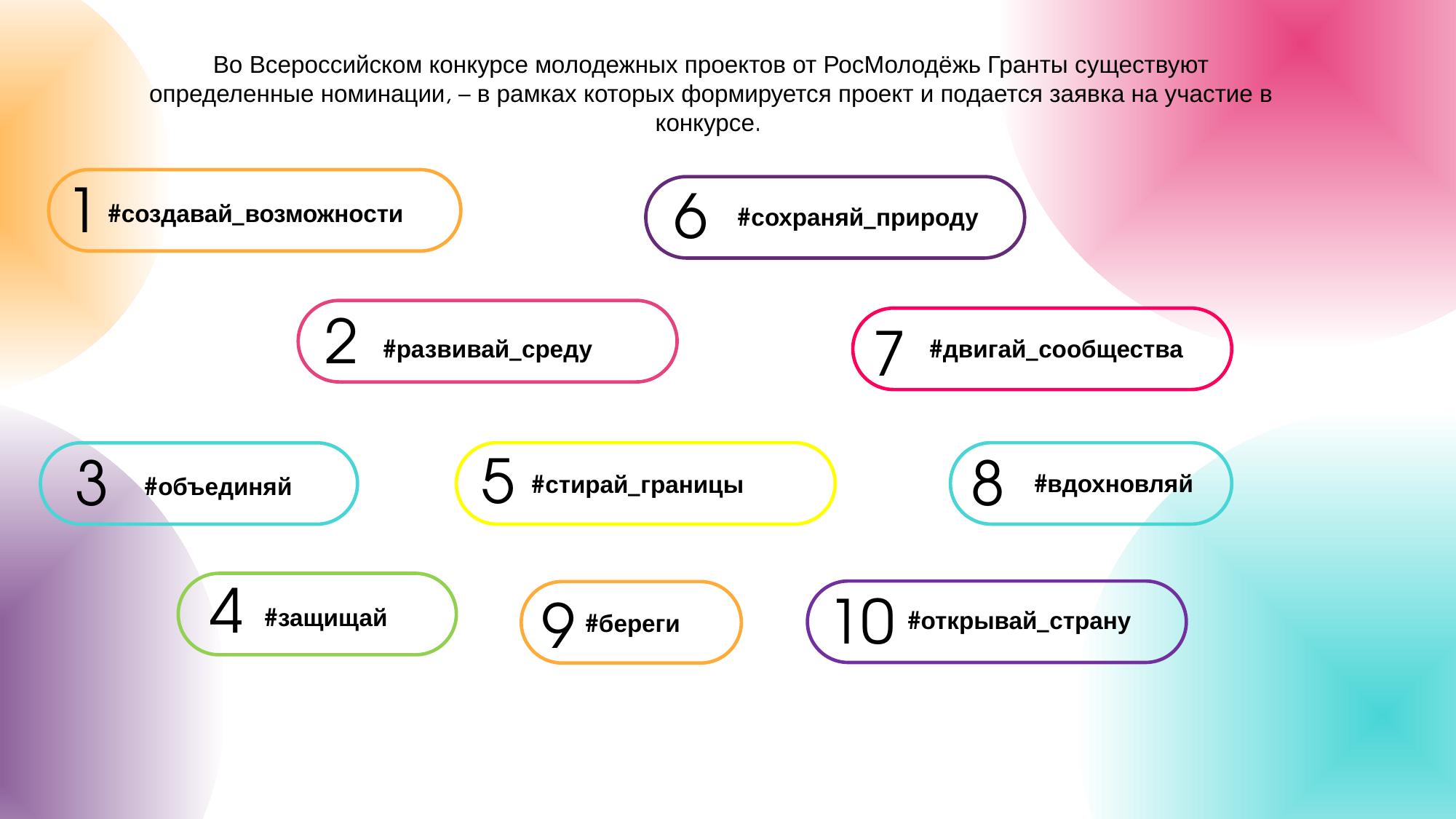

Во Всероссийском конкурсе молодежных проектов от РосМолодёжь Гранты существуют определенные номинации, – в рамках которых формируется проект и подается заявка на участие в конкурсе.
1

6

#создавай_возможности
#сохраняй_природу
2

7
#развивай_среду
#двигай_сообщества

5
8
3

#объединяй
#вдохновляй
#стирай_границы
4

10

9
#защищай
#открывай_страну
#береги